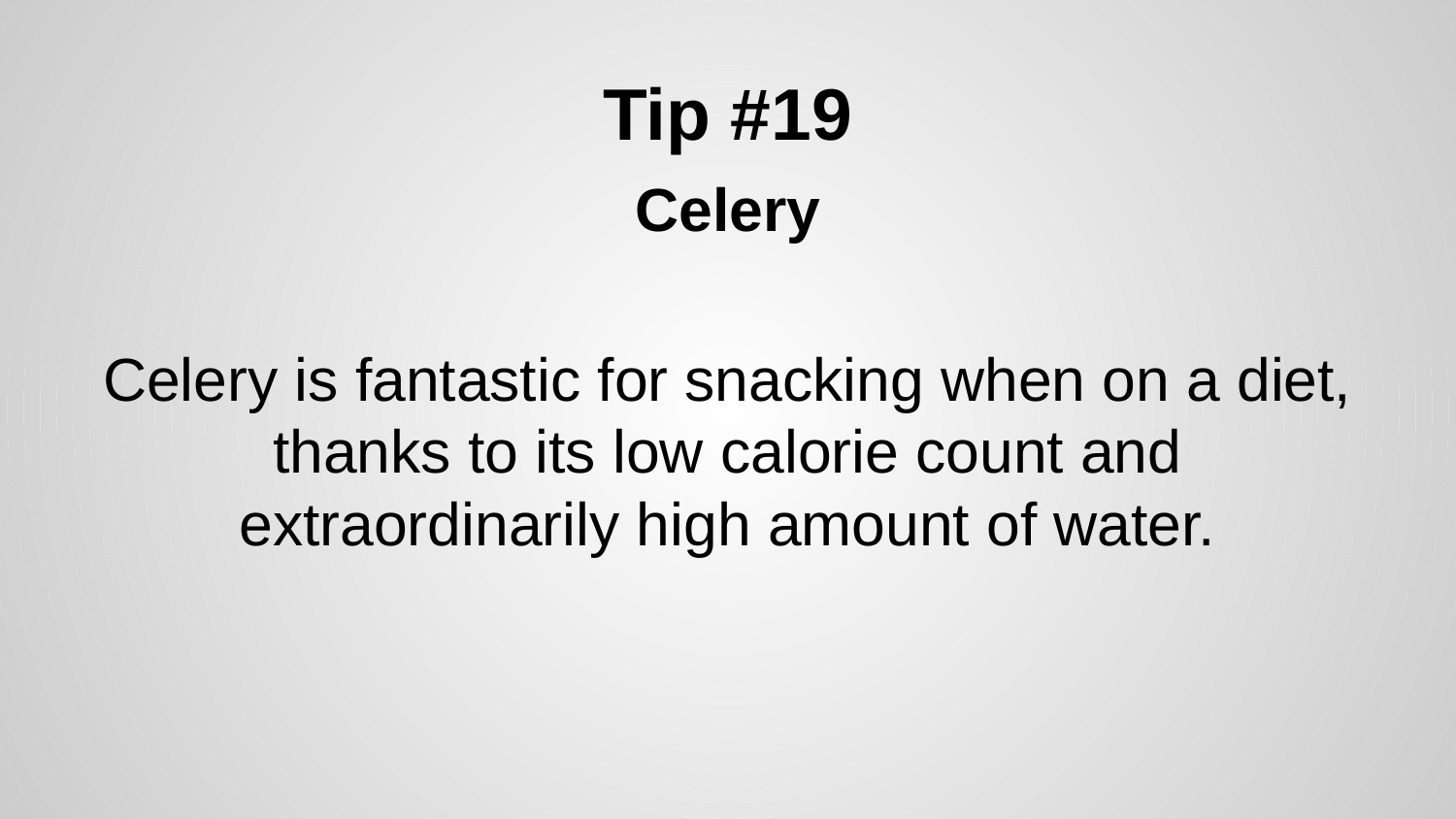

# Tip #19

Celery

Celery is fantastic for snacking when on a diet, thanks to its low calorie count and extraordinarily high amount of water.